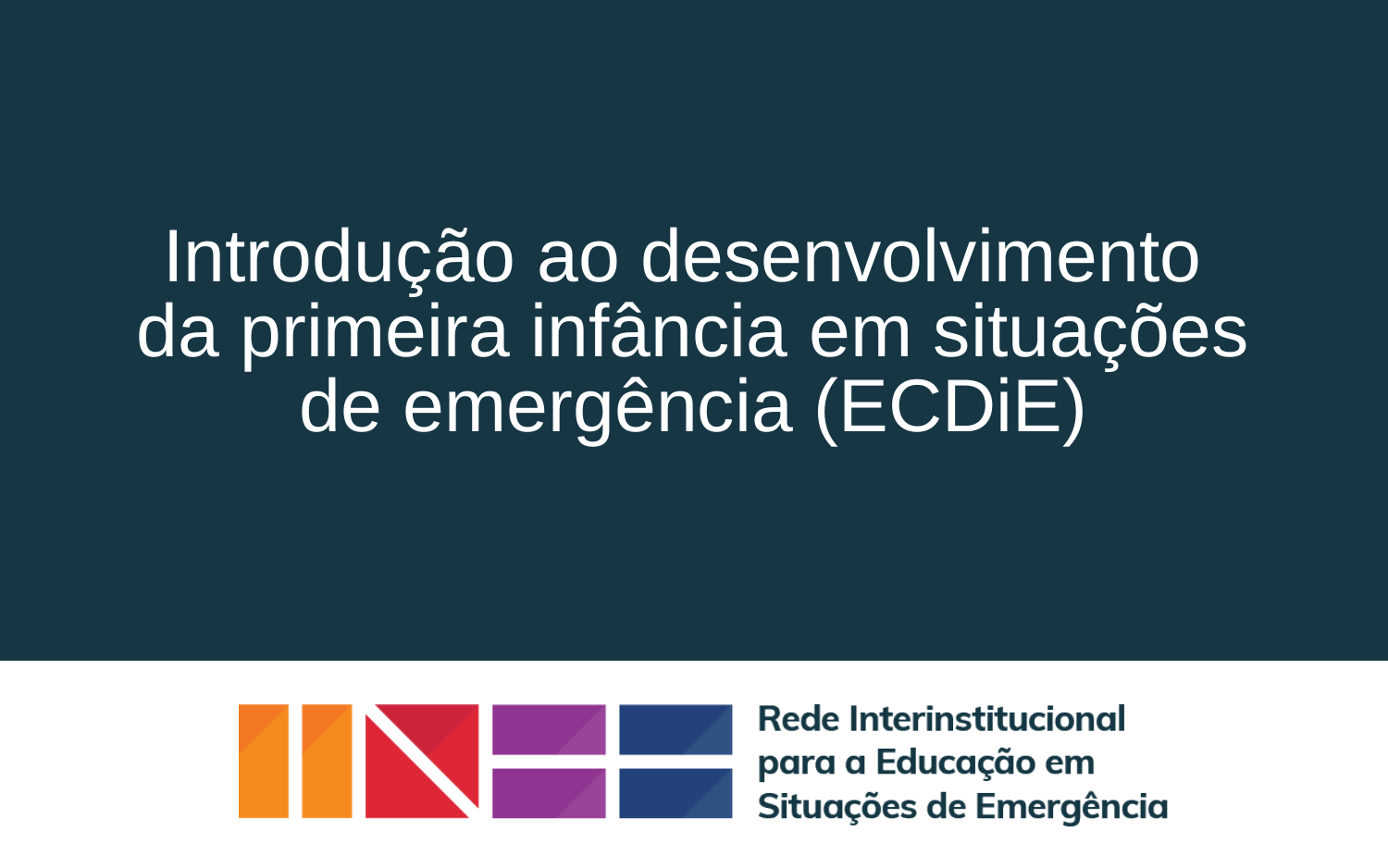

# Introdução ao desenvolvimento da primeira infância em situações de emergência (ECDiE)